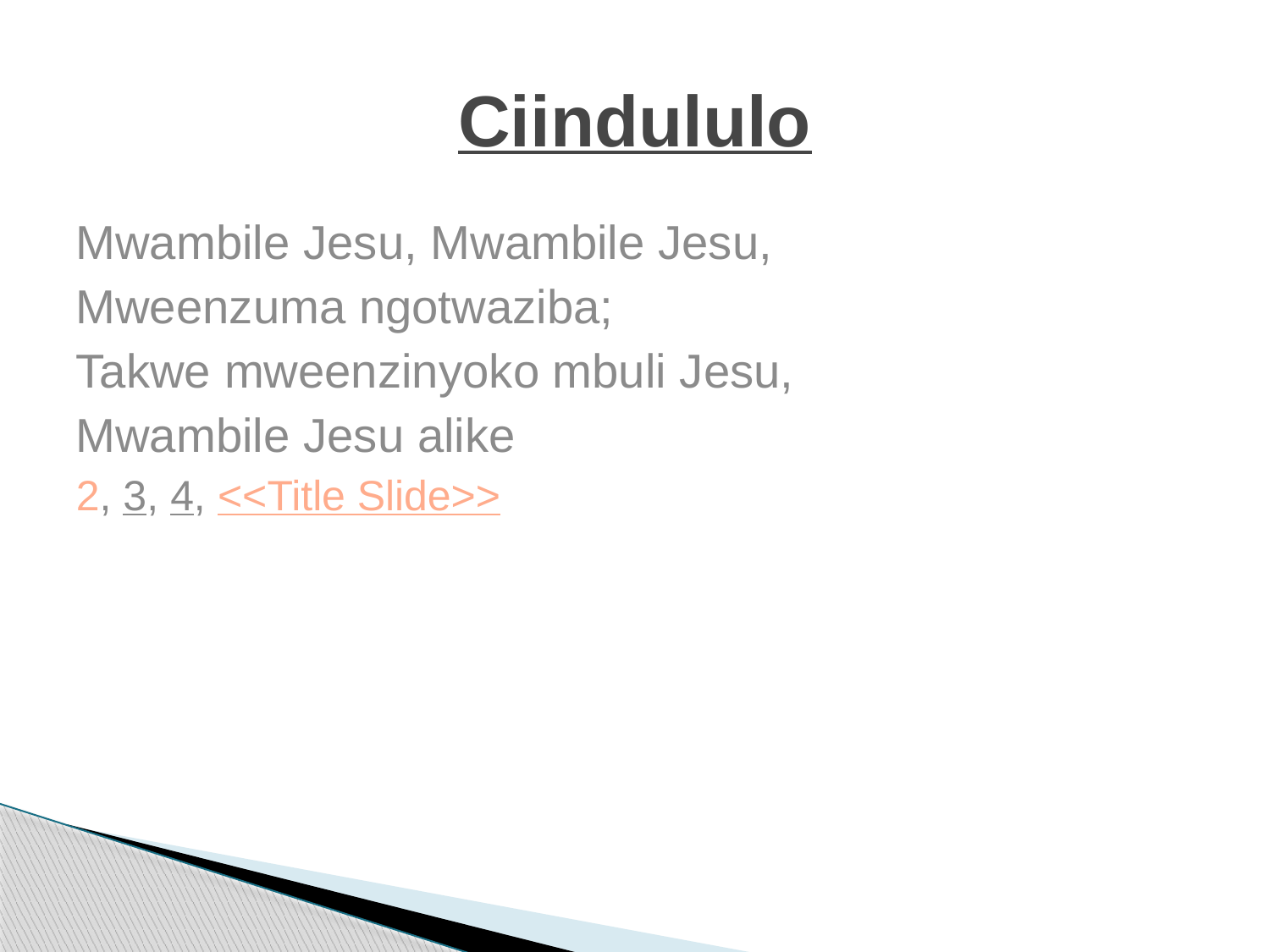

# Ciindululo
Mwambile Jesu, Mwambile Jesu,
Mweenzuma ngotwaziba;
Takwe mweenzinyoko mbuli Jesu,
Mwambile Jesu alike
2, 3, 4, <<Title Slide>>